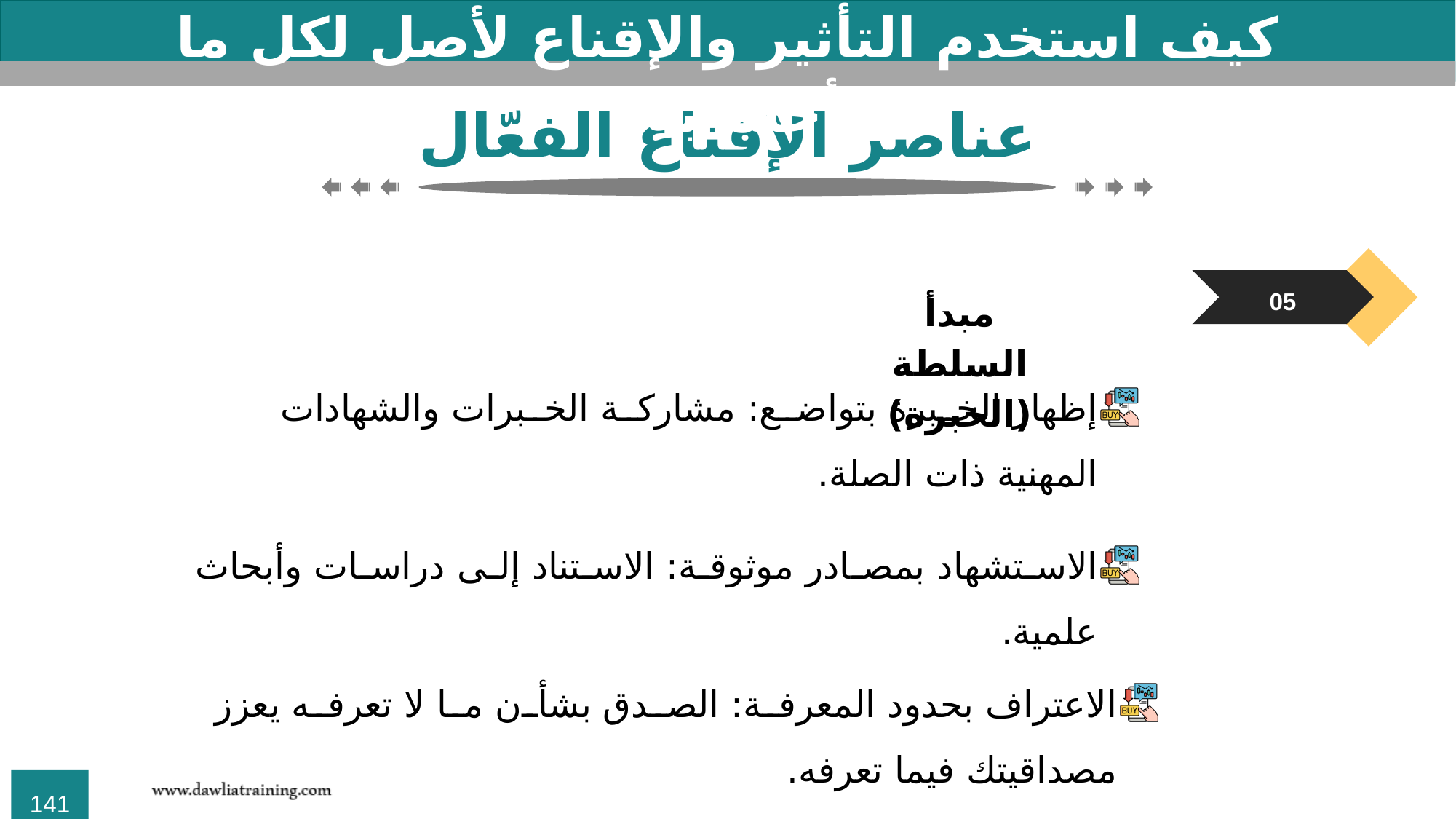

كيف استخدم التأثير والإقناع لأصل لكل ما أحلم به؟
عناصر الإقناع الفعّال

مبدأ السلطة (الخبرة)
05
إظهار الخبرة بتواضع: مشاركة الخبرات والشهادات المهنية ذات الصلة.
الاستشهاد بمصادر موثوقة: الاستناد إلى دراسات وأبحاث علمية.
الاعتراف بحدود المعرفة: الصدق بشأن ما لا تعرفه يعزز مصداقيتك فيما تعرفه.